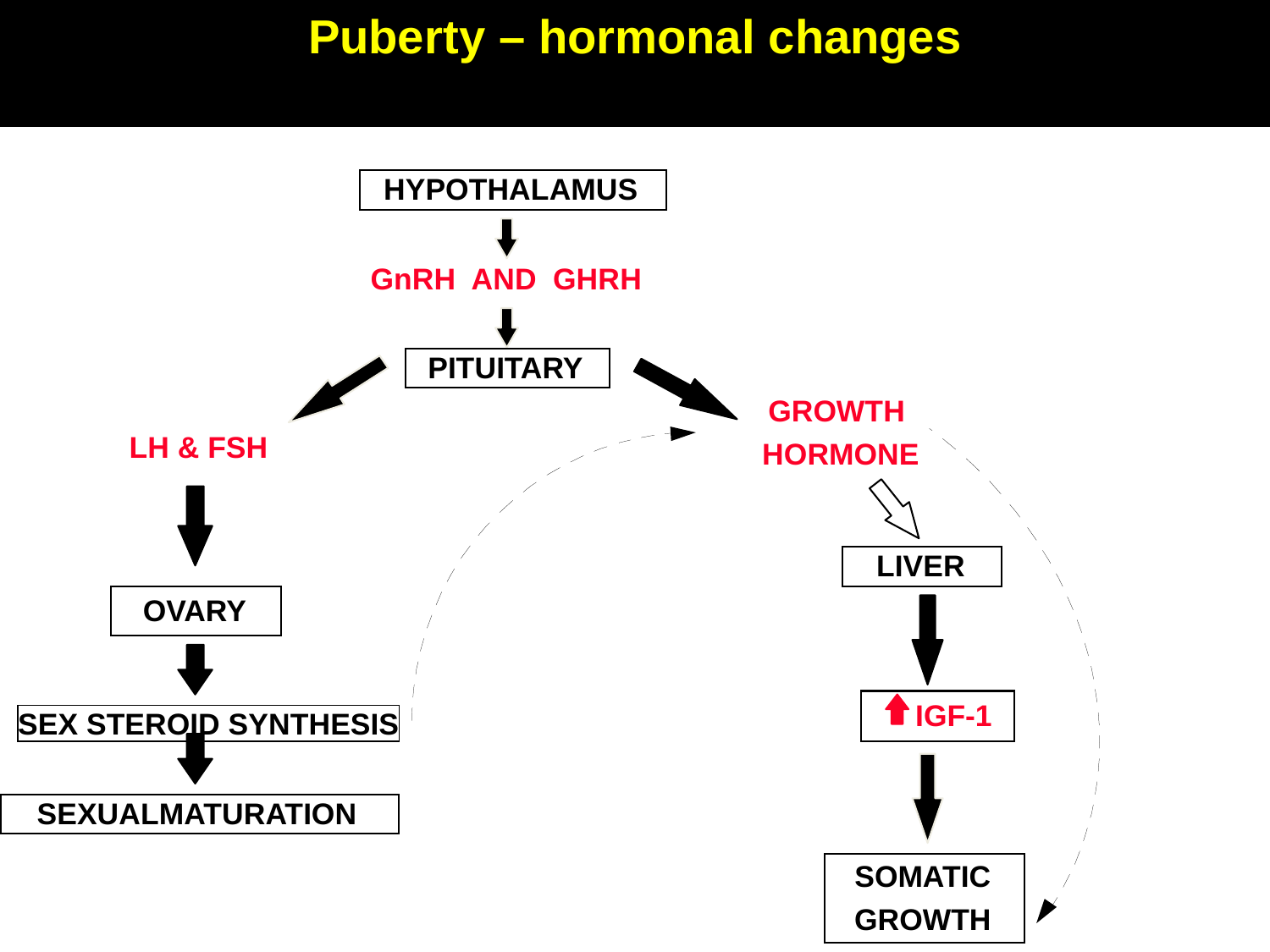

# Puberty – hormonal changes

HYPOTHALAMUS

GnRH  AND  GHRH

PITUITARY

GROWTH
HORMONE

LH & FSH

LIVER

OVARY

     IGF-1

SEX STEROID SYNTHESIS

SEXUALMATURATION

 SOMATIC
GROWTH